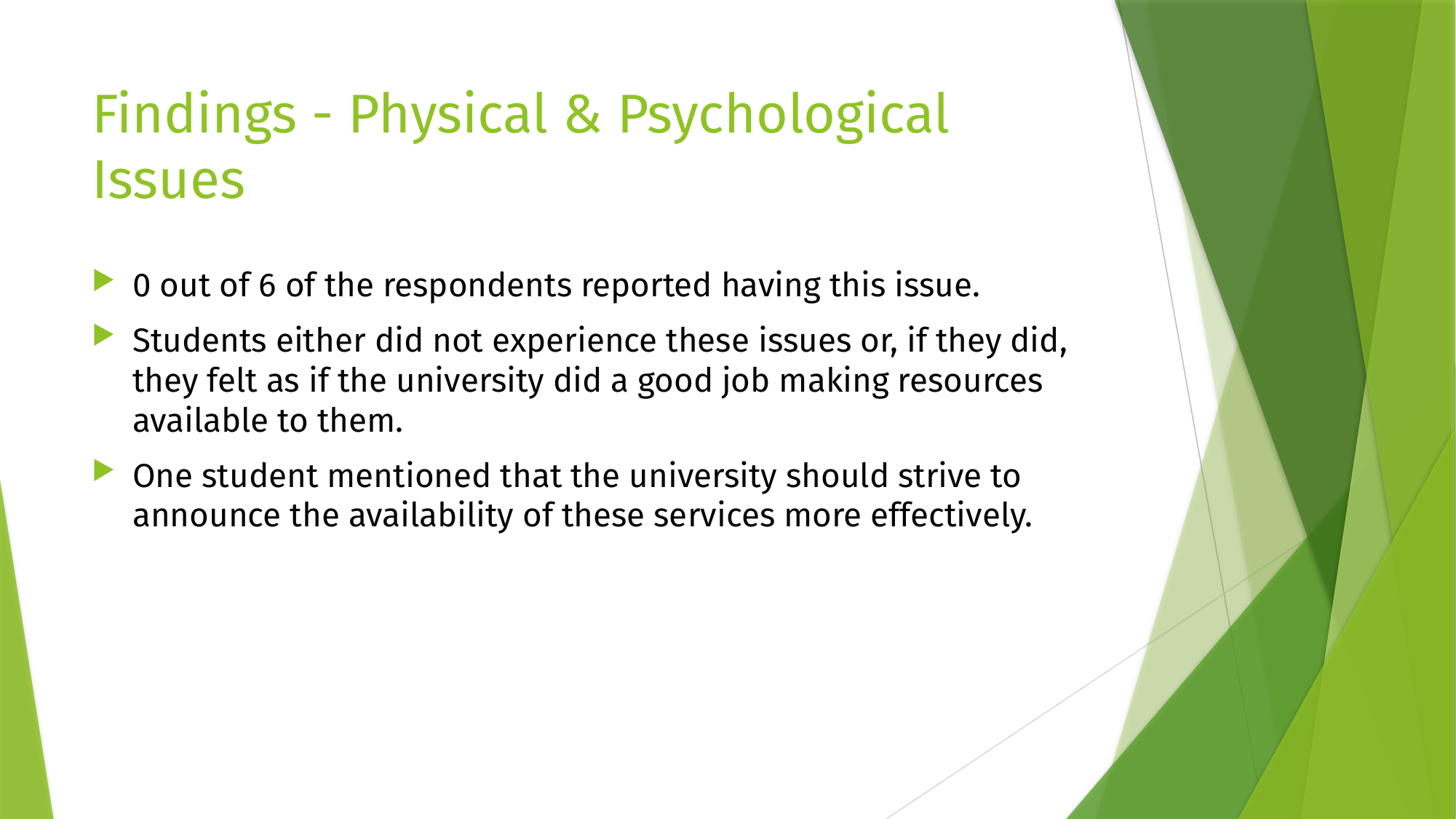

# Findings - Physical & Psychological Issues
0 out of 6 of the respondents reported having this issue.
Students either did not experience these issues or, if they did, they felt as if the university did a good job making resources available to them.
One student mentioned that the university should strive to announce the availability of these services more effectively.